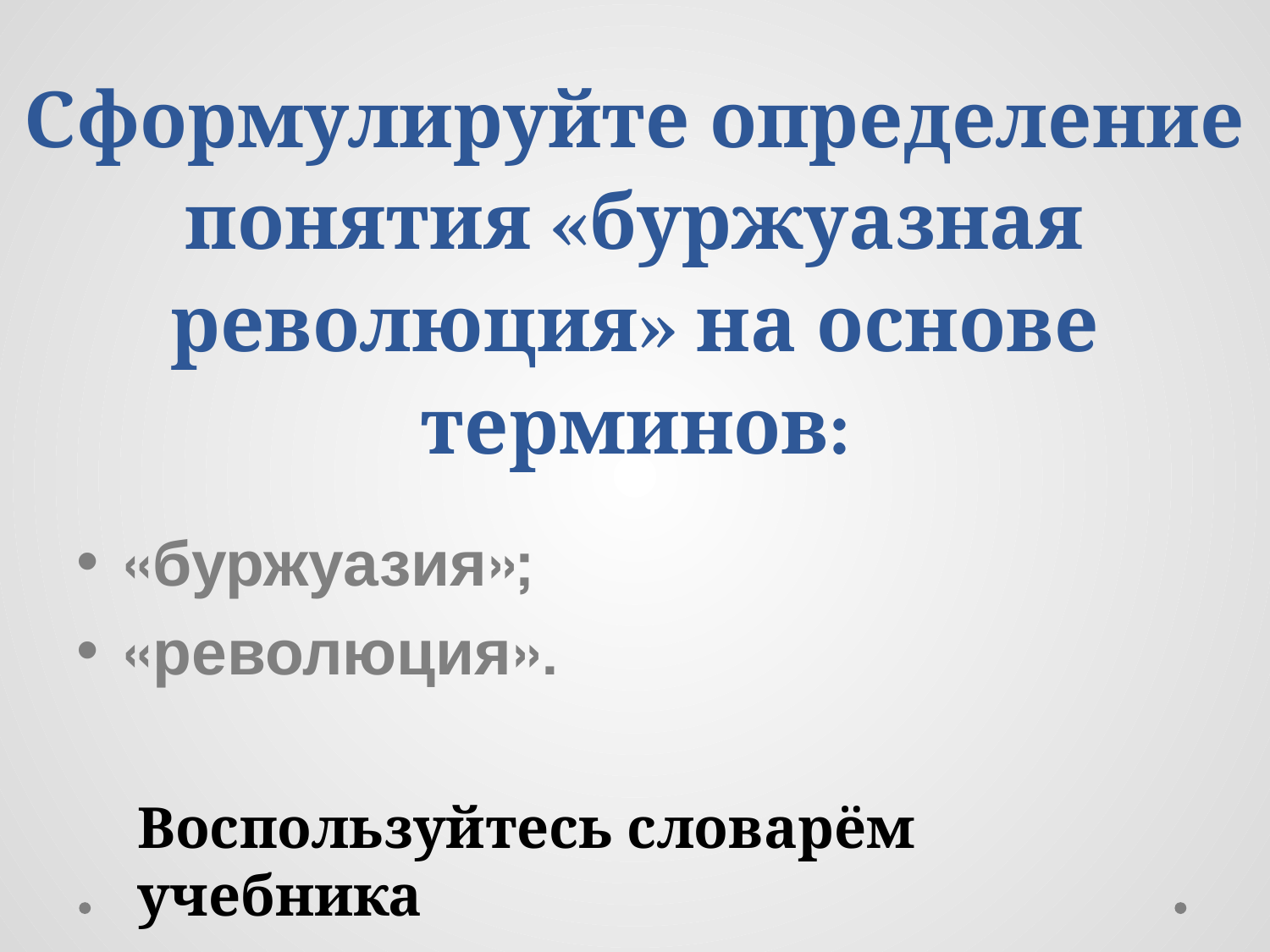

# Сформулируйте определение понятия «буржуазная революция» на основе терминов:
«буржуазия»;
«революция».
Воспользуйтесь словарём учебника